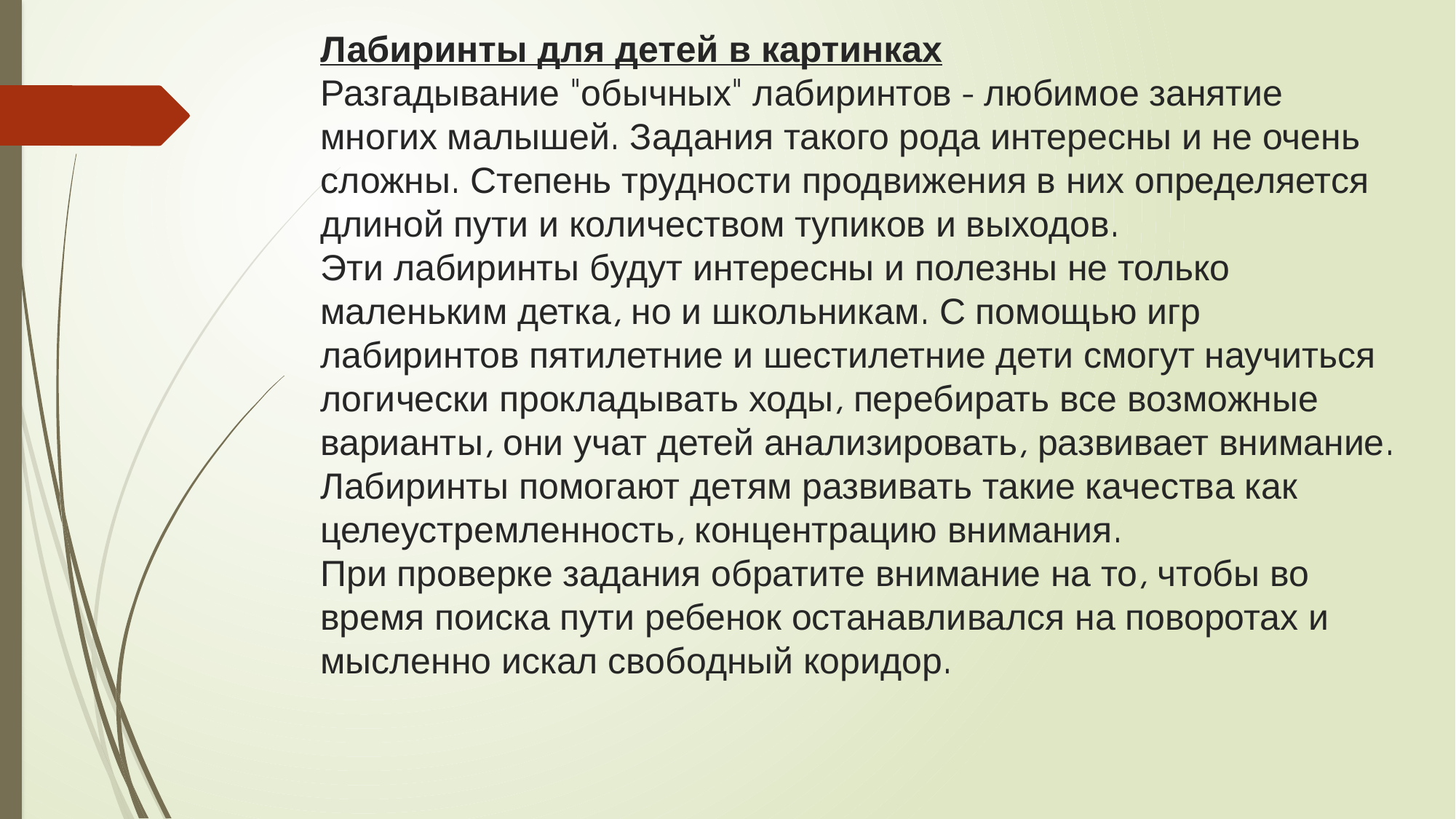

# Лабиринты для детей в картинках Разгадывание "обычных" лабиринтов - любимое занятие многих малышей. Задания такого рода интересны и не очень сложны. Степень трудности продвижения в них определяется длиной пути и количеством тупиков и выходов. Эти лабиринты будут интересны и полезны не только маленьким детка, но и школьникам. С помощью игр лабиринтов пятилетние и шестилетние дети смогут научиться логически прокладывать ходы, перебирать все возможные варианты, они учат детей анализировать, развивает внимание. Лабиринты помогают детям развивать такие качества как целеустремленность, концентрацию внимания. При проверке задания обратите внимание на то, чтобы во время поиска пути ребенок останавливался на поворотах и мысленно искал свободный коридор.